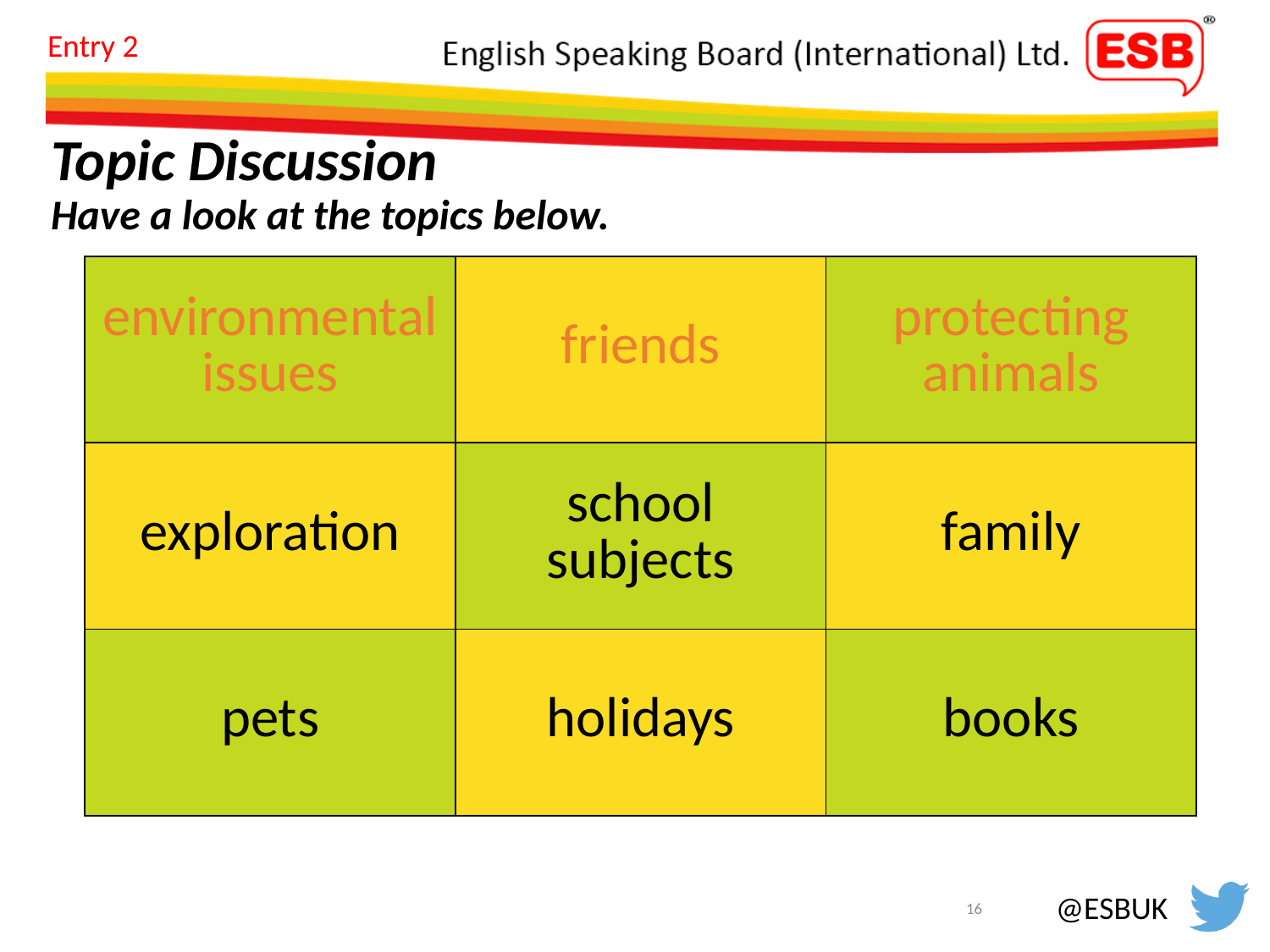

Entry 2
# Topic Discussion Have a look at the topics below.
| environmental issues | friends | protecting animals |
| --- | --- | --- |
| exploration | school subjects | family |
| pets | holidays | books |
16